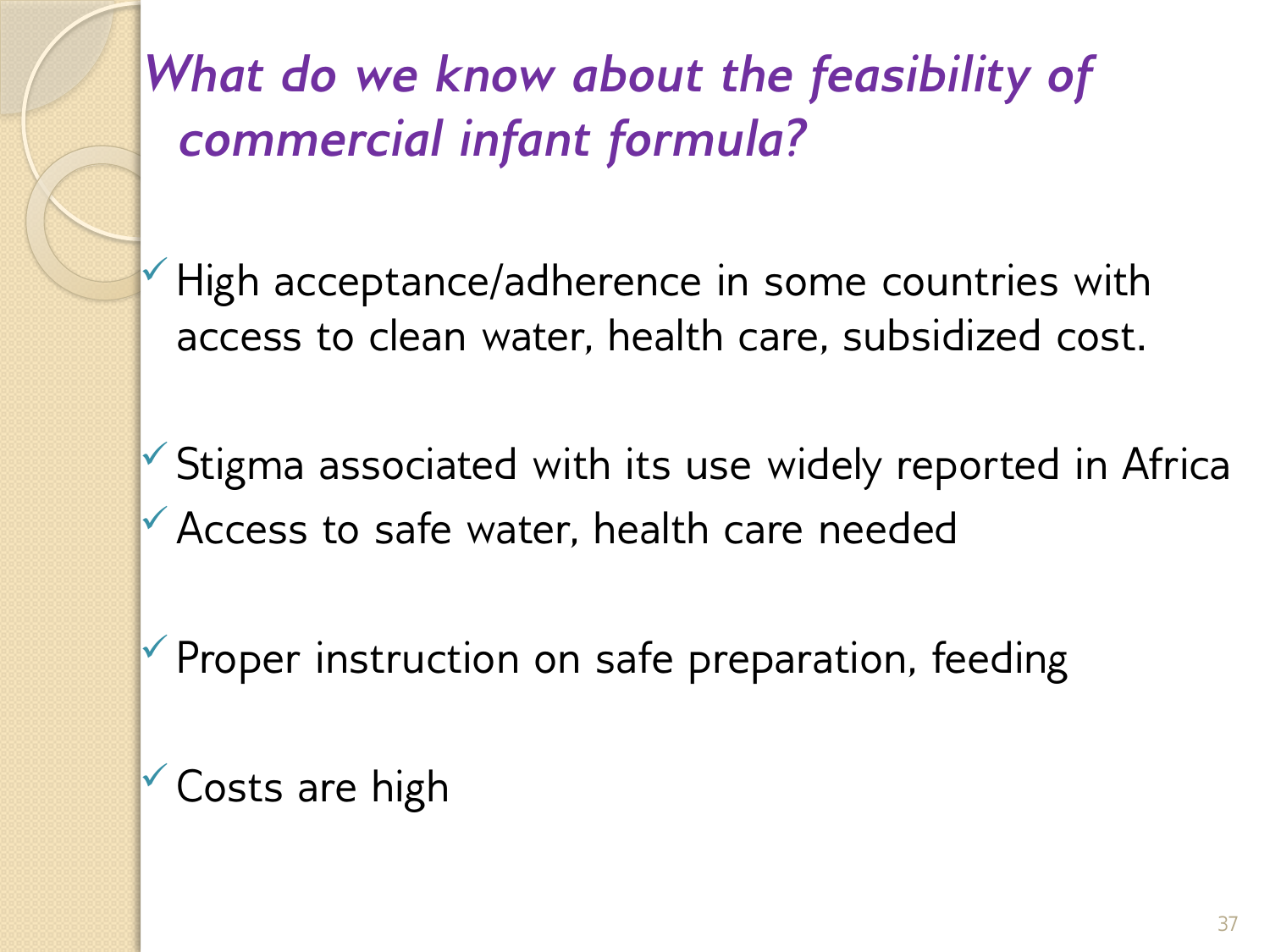

What do we know about the feasibility of  commercial infant formula?

High acceptance/adherence in some countries with access to clean water, health care, subsidized cost.

Stigma associated with its use widely reported in Africa
Access to safe water, health care needed

Proper instruction on safe preparation, feeding

Costs are high
37